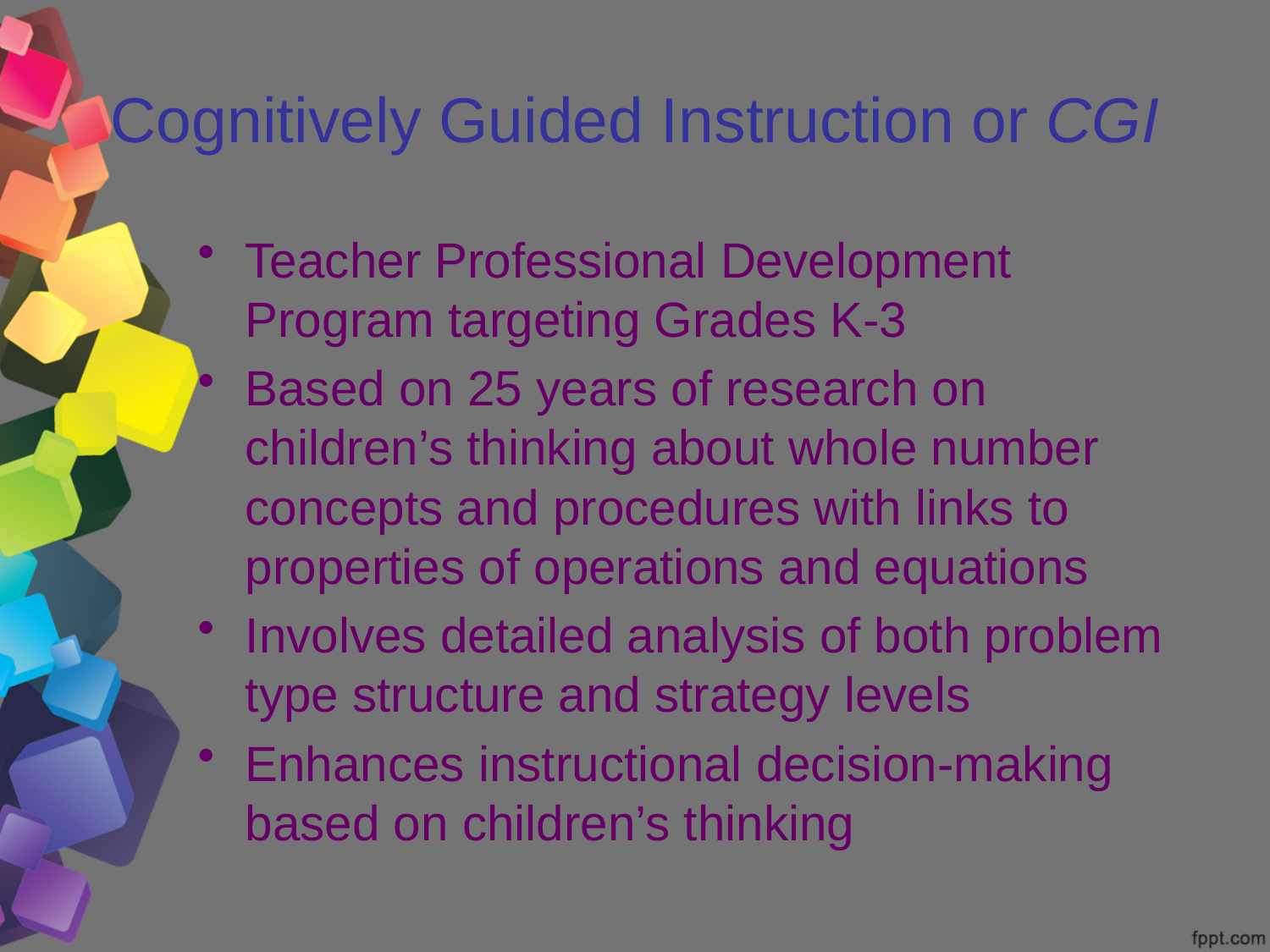

# Cognitively Guided Instruction or CGI
Teacher Professional Development Program targeting Grades K-3
Based on 25 years of research on children’s thinking about whole number concepts and procedures with links to properties of operations and equations
Involves detailed analysis of both problem type structure and strategy levels
Enhances instructional decision-making based on children’s thinking